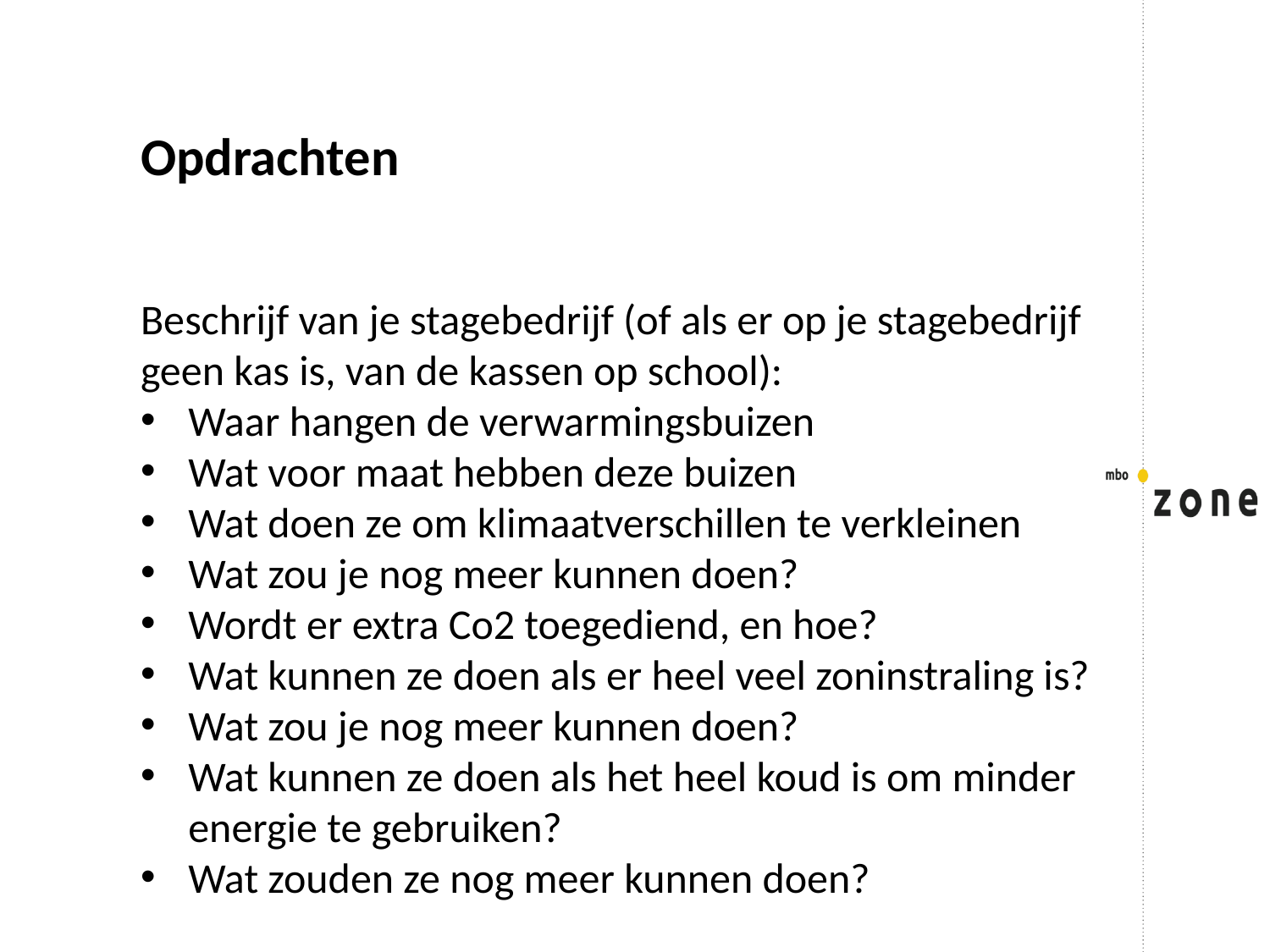

Opdrachten
Beschrijf van je stagebedrijf (of als er op je stagebedrijf geen kas is, van de kassen op school):
Waar hangen de verwarmingsbuizen
Wat voor maat hebben deze buizen
Wat doen ze om klimaatverschillen te verkleinen
Wat zou je nog meer kunnen doen?
Wordt er extra Co2 toegediend, en hoe?
Wat kunnen ze doen als er heel veel zoninstraling is?
Wat zou je nog meer kunnen doen?
Wat kunnen ze doen als het heel koud is om minder energie te gebruiken?
Wat zouden ze nog meer kunnen doen?